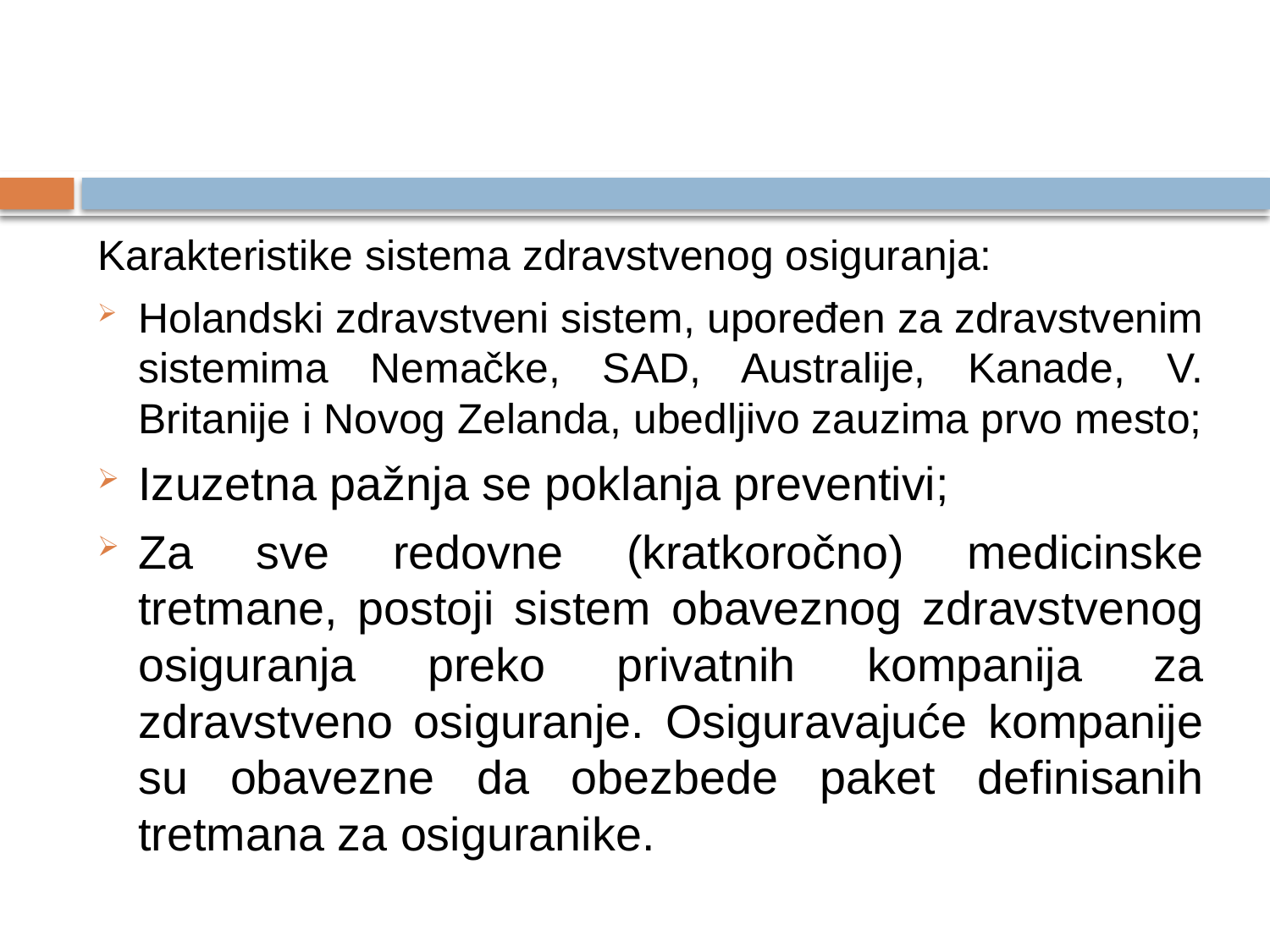

#
Karakteristike sistema zdravstvenog osiguranja:
Holandski zdravstveni sistem, upoređen za zdravstvenim sistemima Nemačke, SAD, Australije, Kanade, V. Britanije i Novog Zelanda, ubedljivo zauzima prvo mesto;
Izuzetna pažnja se poklanja preventivi;
Za sve redovne (kratkoročno) medicinske tretmane, postoji sistem obaveznog zdravstvenog osiguranja preko privatnih kompanija za zdravstveno osiguranje. Osiguravajuće kompanije su obavezne da obezbede paket definisanih tretmana za osiguranike.